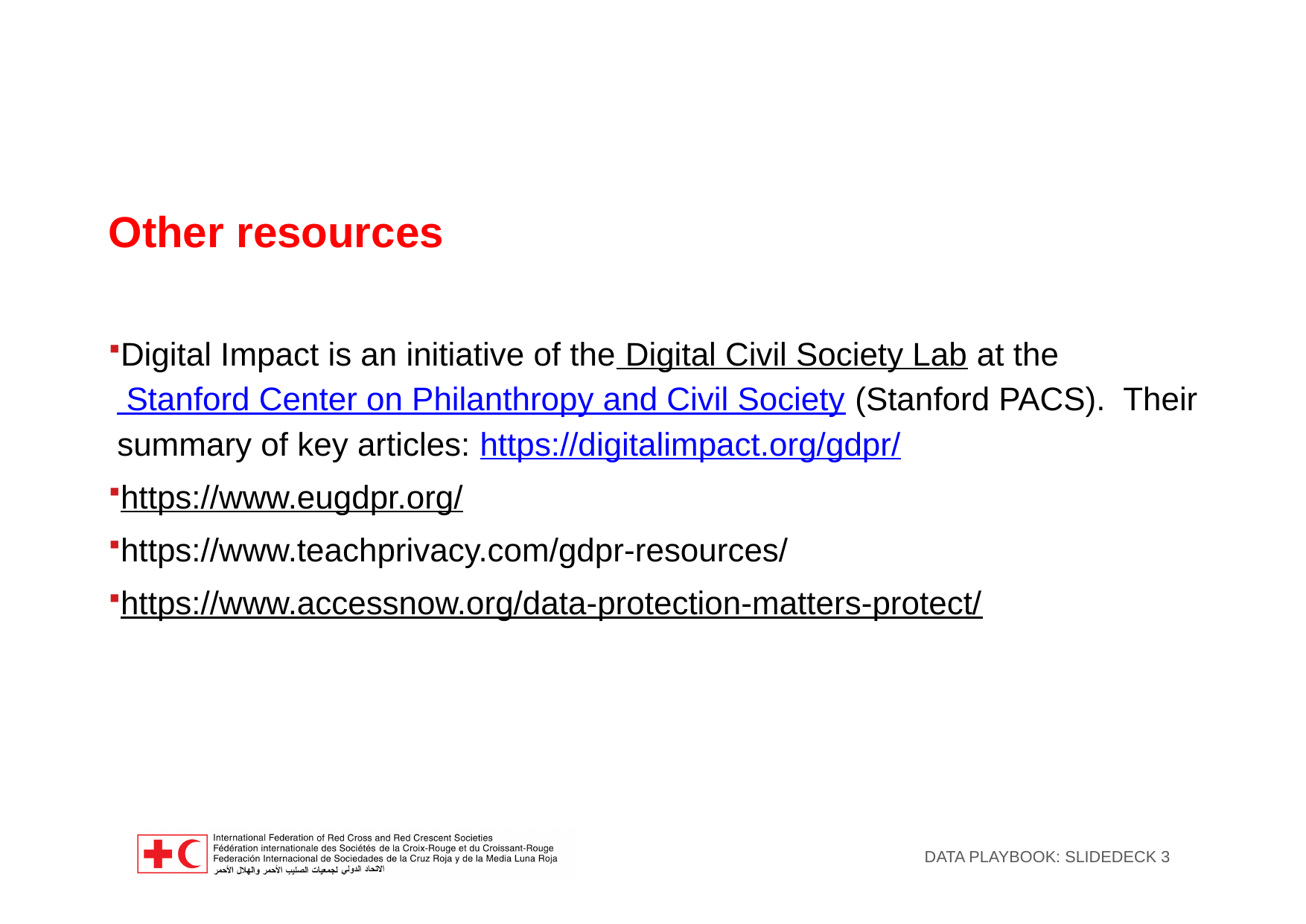

Other resources

Digital Impact is an initiative of the Digital Civil Society Lab at the Stanford Center on Philanthropy and Civil Society (Stanford PACS).  Their summary of key articles: https://digitalimpact.org/gdpr/
https://www.eugdpr.org/
https://www.teachprivacy.com/gdpr-resources/
https://www.accessnow.org/data-protection-matters-protect/